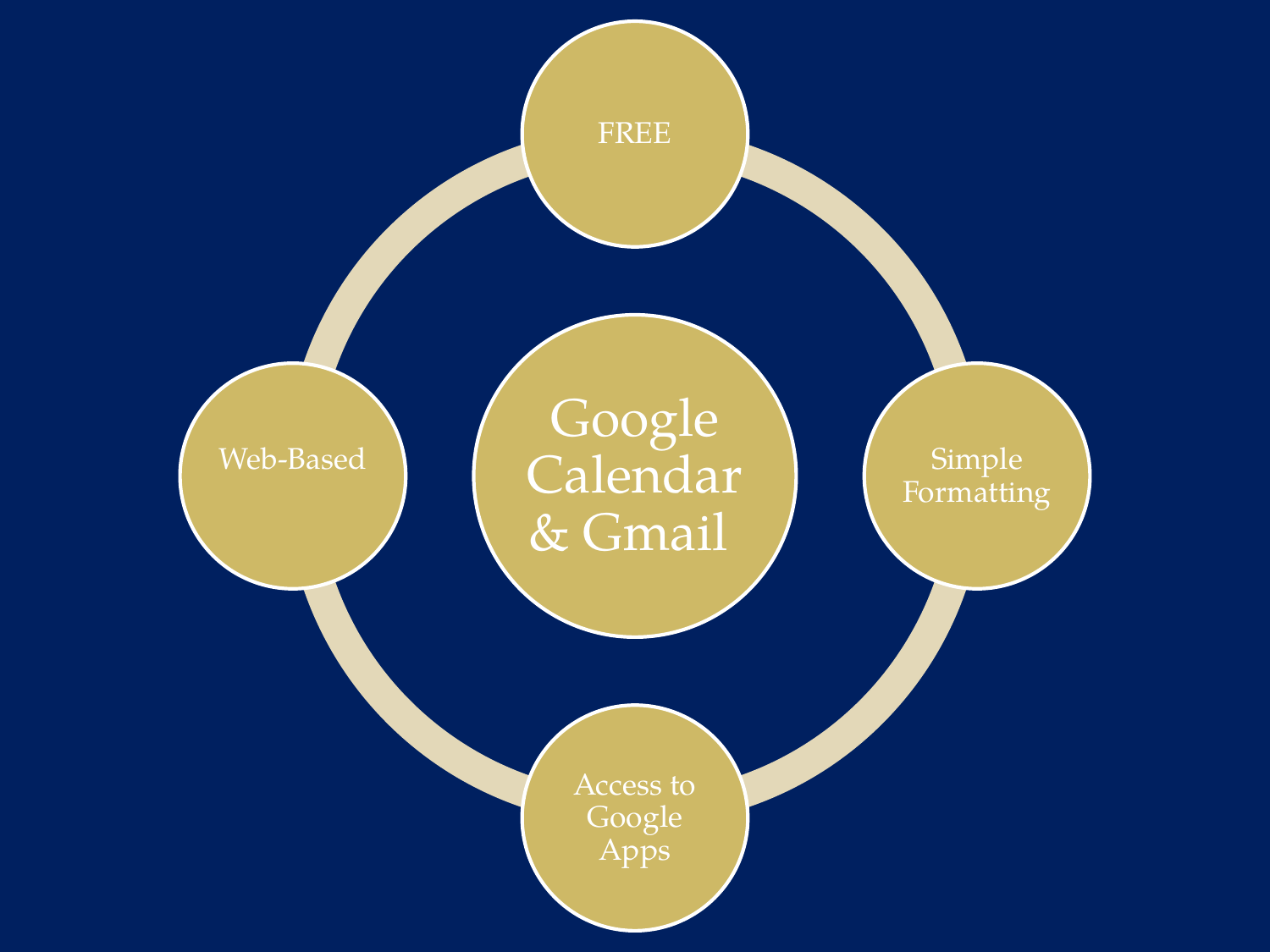

Google Calendar & Gmail
FREE
Simple Formatting
Access to Google Apps
Web-Based